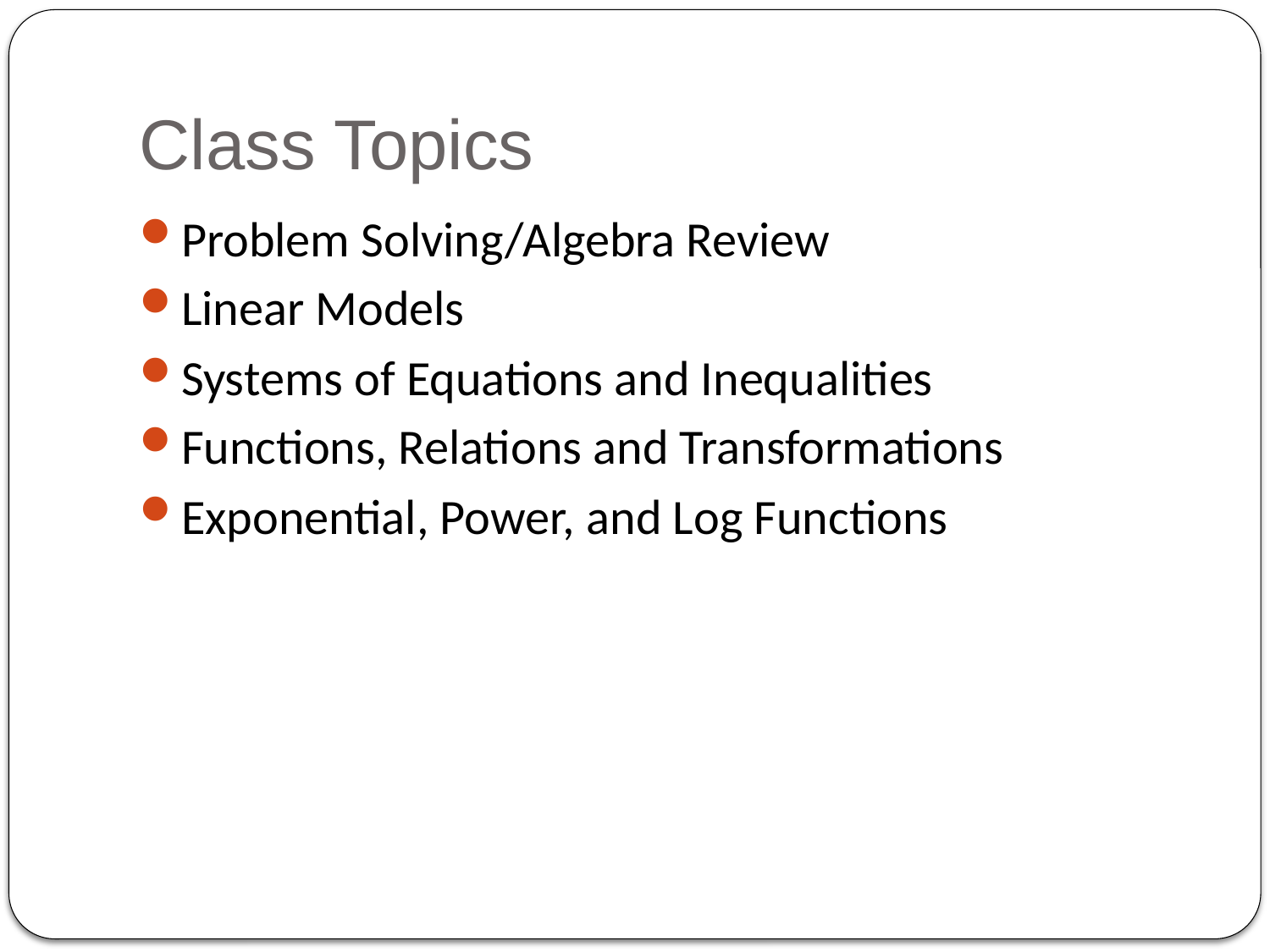

# Class Topics
Problem Solving/Algebra Review
Linear Models
Systems of Equations and Inequalities
Functions, Relations and Transformations
Exponential, Power, and Log Functions